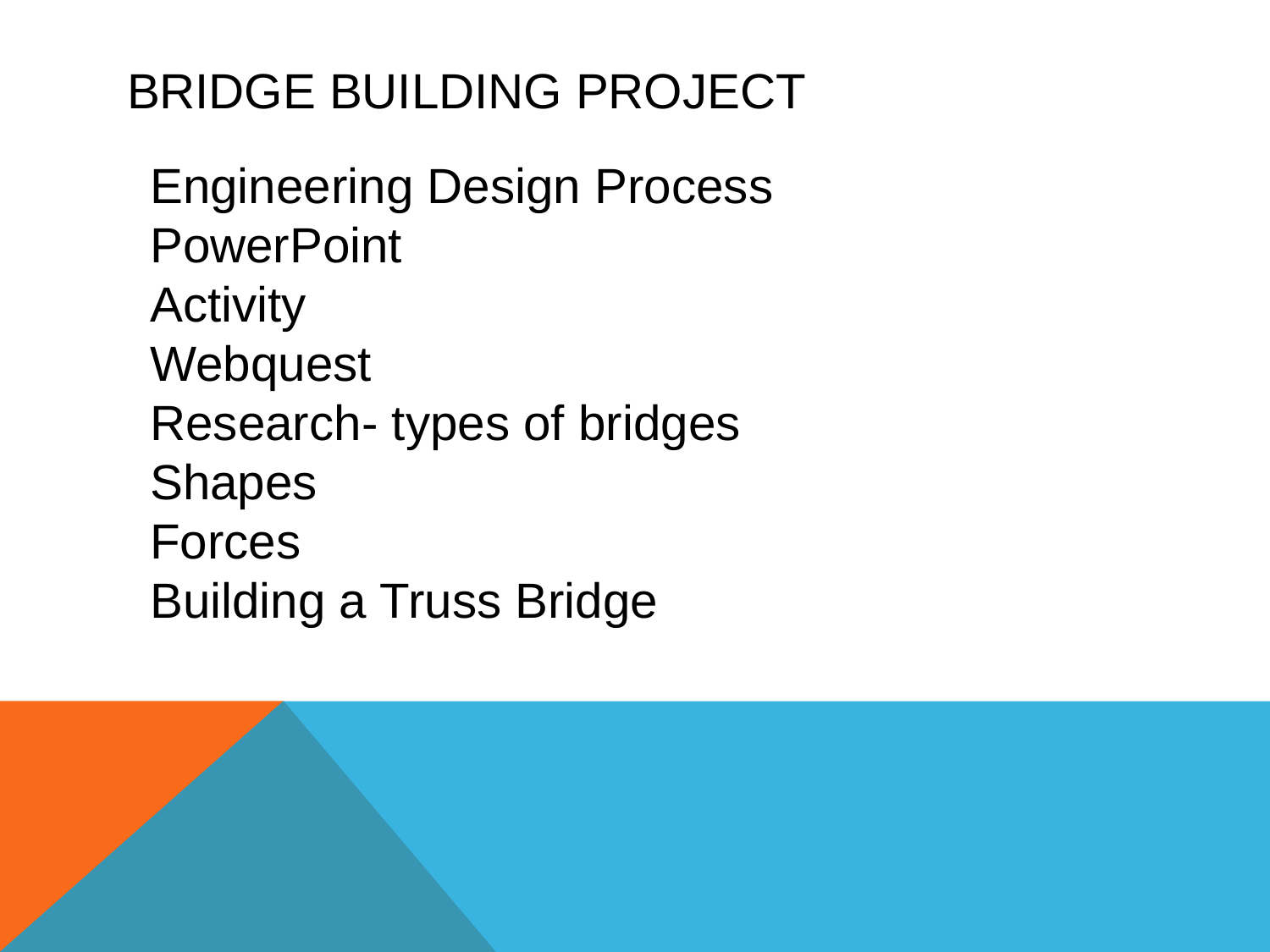

# Bridge Building Project
Engineering Design Process
PowerPoint
Activity
Webquest
Research- types of bridges
Shapes
Forces
Building a Truss Bridge